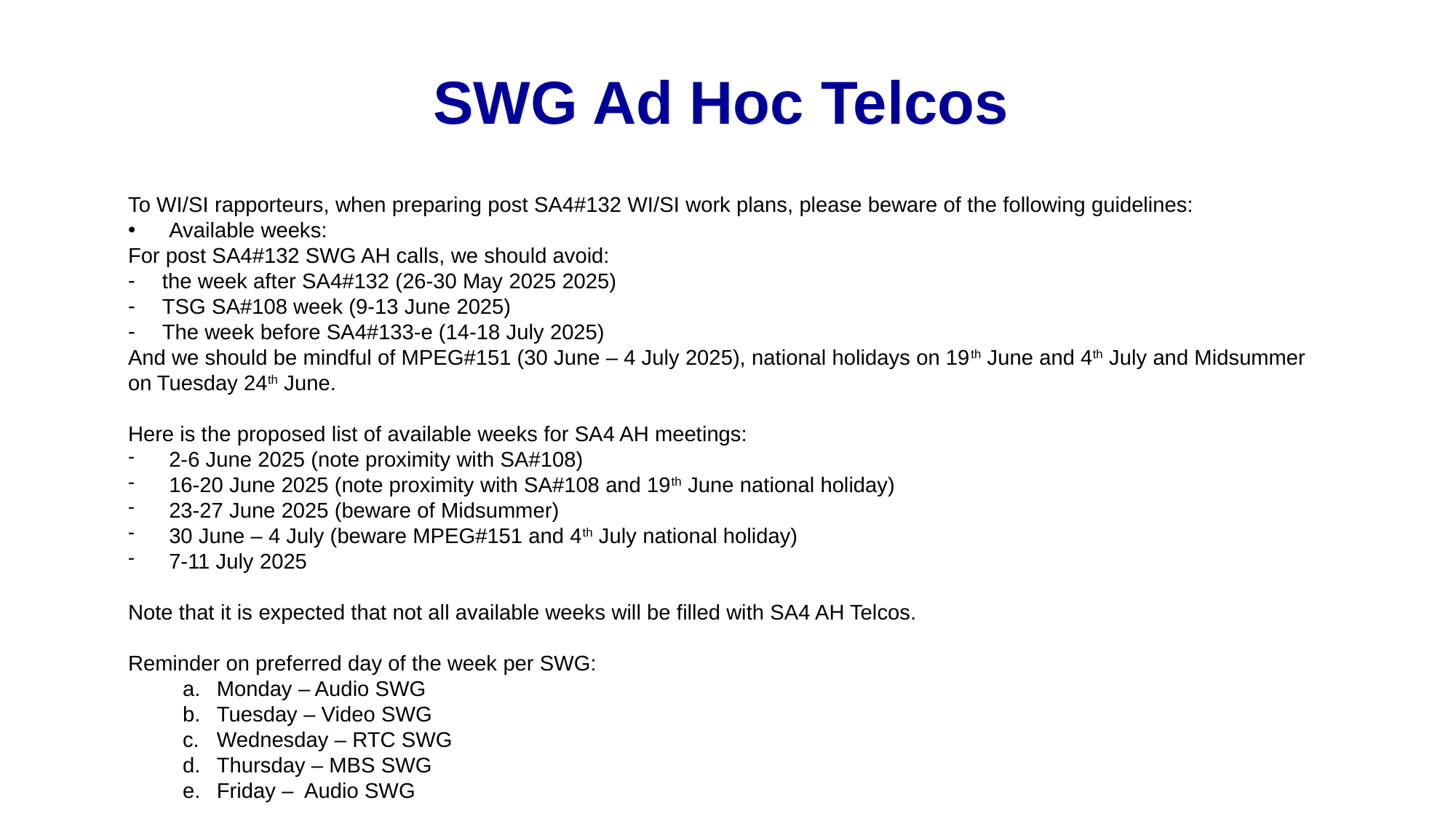

# SWG Ad Hoc Telcos

To WI/SI rapporteurs, when preparing post SA4#132 WI/SI work plans, please beware of the following guidelines:
Available weeks:
For post SA4#132 SWG AH calls, we should avoid:
the week after SA4#132 (26-30 May 2025 2025)
TSG SA#108 week (9-13 June 2025)
The week before SA4#133-e (14-18 July 2025)
And we should be mindful of MPEG#151 (30 June – 4 July 2025), national holidays on 19th June and 4th July and Midsummer on Tuesday 24th June.

Here is the proposed list of available weeks for SA4 AH meetings:
2-6 June 2025 (note proximity with SA#108)
16-20 June 2025 (note proximity with SA#108 and 19th June national holiday)
23-27 June 2025 (beware of Midsummer)
30 June – 4 July (beware MPEG#151 and 4th July national holiday)
7-11 July 2025

Note that it is expected that not all available weeks will be filled with SA4 AH Telcos.

Reminder on preferred day of the week per SWG:
Monday – Audio SWG
Tuesday – Video SWG
Wednesday – RTC SWG
Thursday – MBS SWG
Friday –  Audio SWG